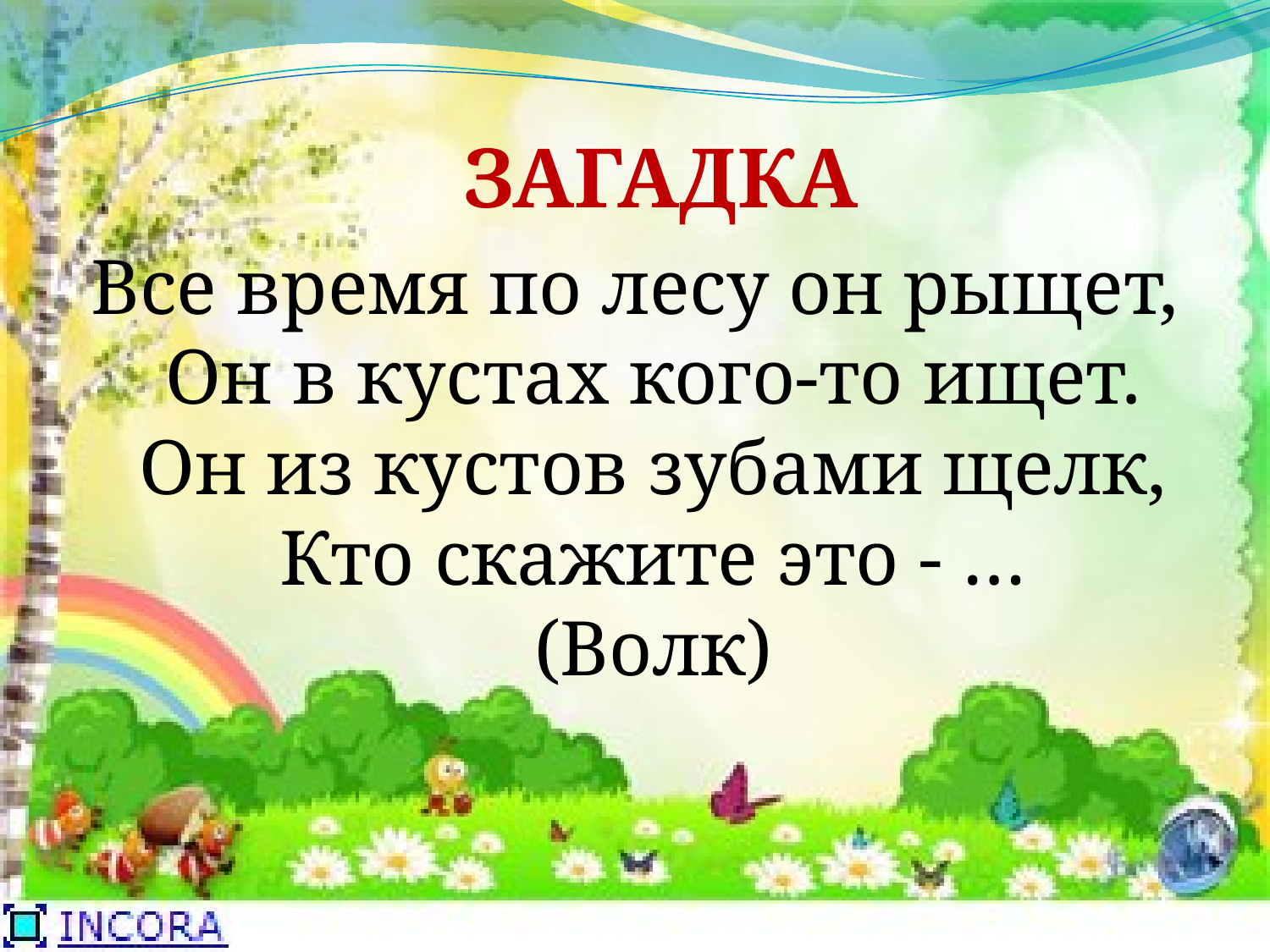

ЗАГАДКА
Все время по лесу он рыщет,
Он в кустах кого-то ищет.
Он из кустов зубами щелк,
Кто скажите это - …
(Волк)